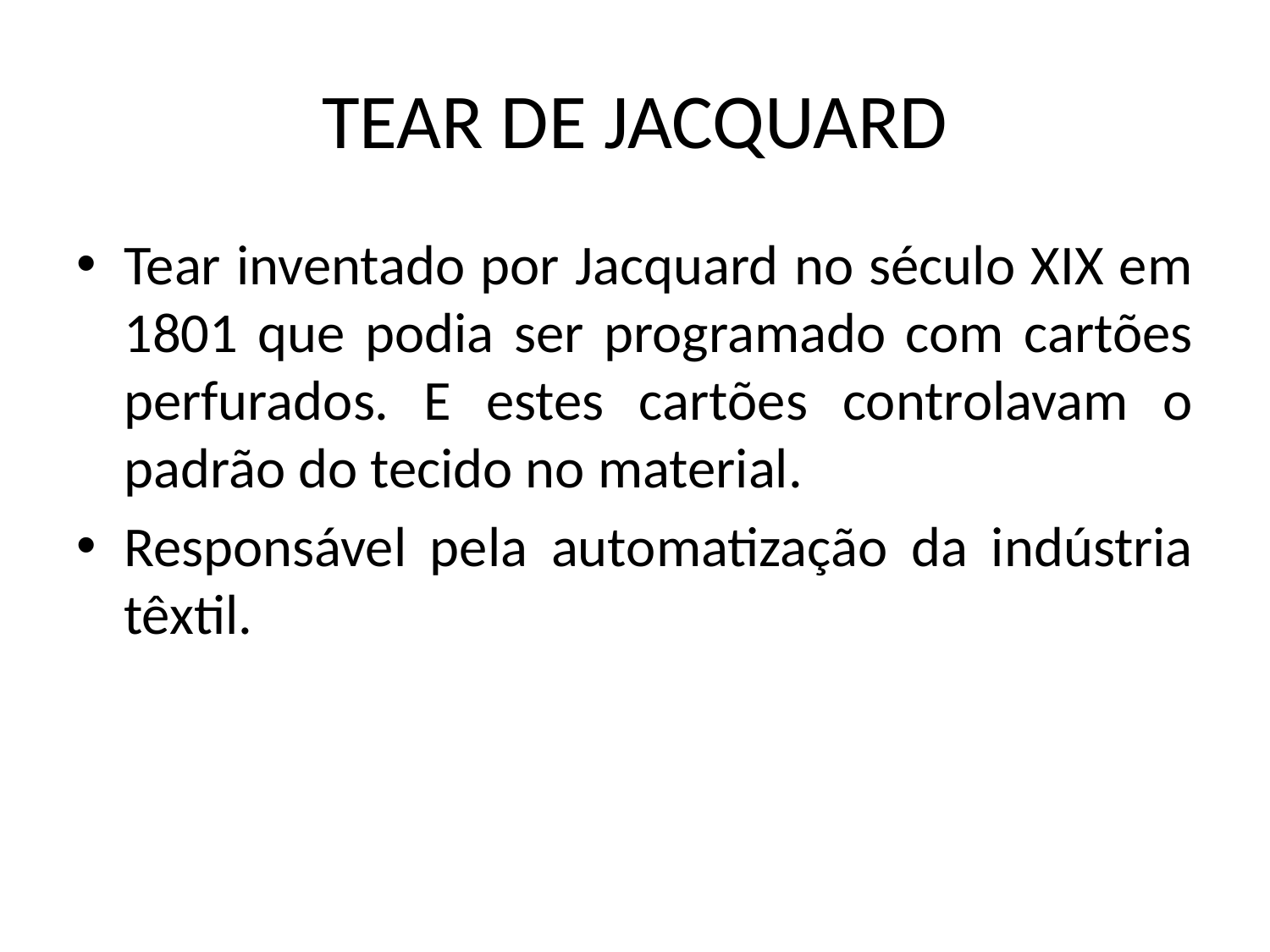

# TEAR DE JACQUARD
Tear inventado por Jacquard no século XIX em 1801 que podia ser programado com cartões perfurados. E estes cartões controlavam o padrão do tecido no material.
Responsável pela automatização da indústria têxtil.